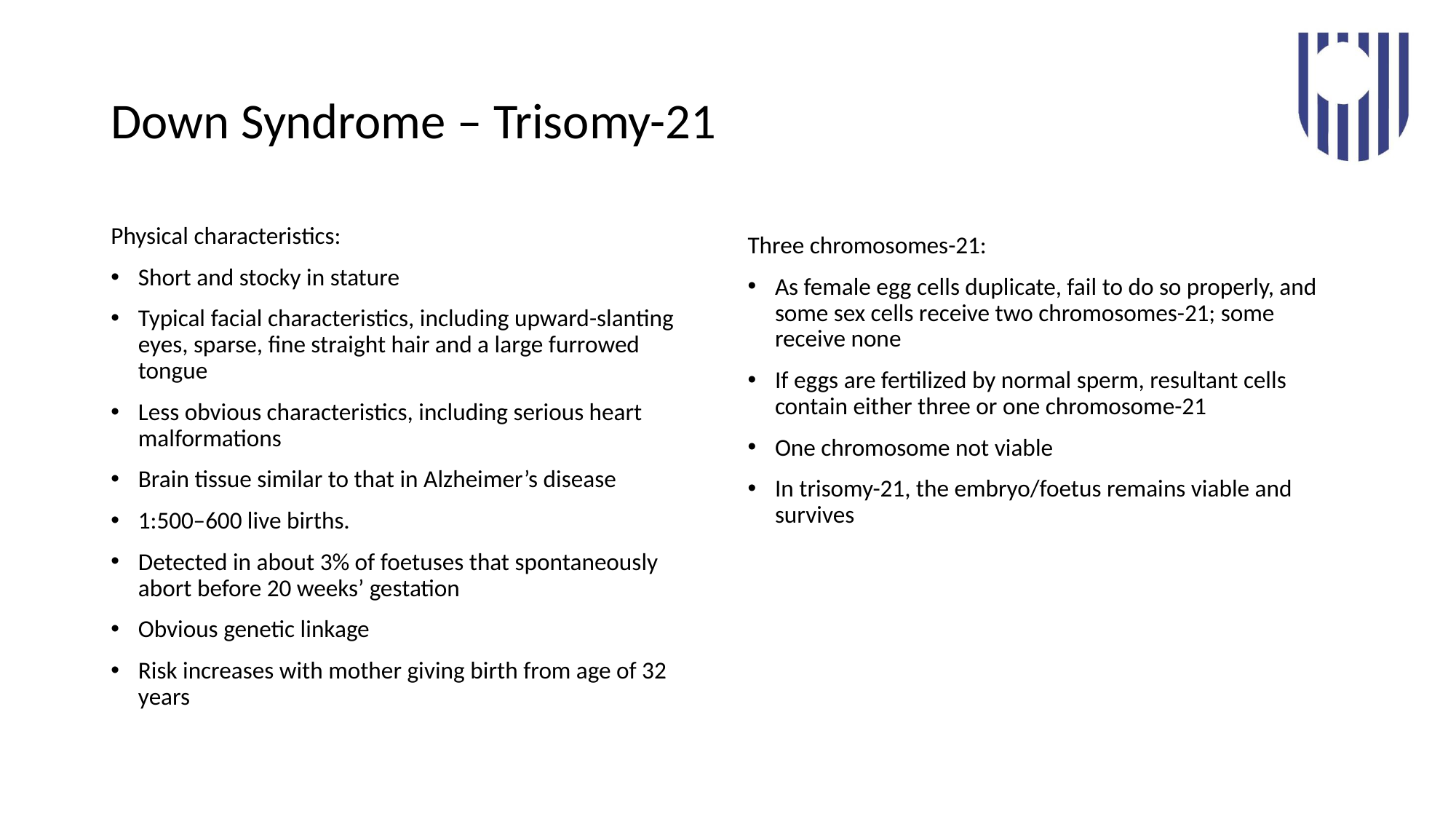

# Down Syndrome – Trisomy-21

Three chromosomes-21:
As female egg cells duplicate, fail to do so properly, and some sex cells receive two chromosomes-21; some receive none
If eggs are fertilized by normal sperm, resultant cells contain either three or one chromosome-21
One chromosome not viable
In trisomy-21, the embryo/foetus remains viable and survives
Physical characteristics:
Short and stocky in stature
Typical facial characteristics, including upward-slanting eyes, sparse, fine straight hair and a large furrowed tongue
Less obvious characteristics, including serious heart malformations
Brain tissue similar to that in Alzheimer’s disease
1:500–600 live births.
Detected in about 3% of foetuses that spontaneously abort before 20 weeks’ gestation
Obvious genetic linkage
Risk increases with mother giving birth from age of 32 years